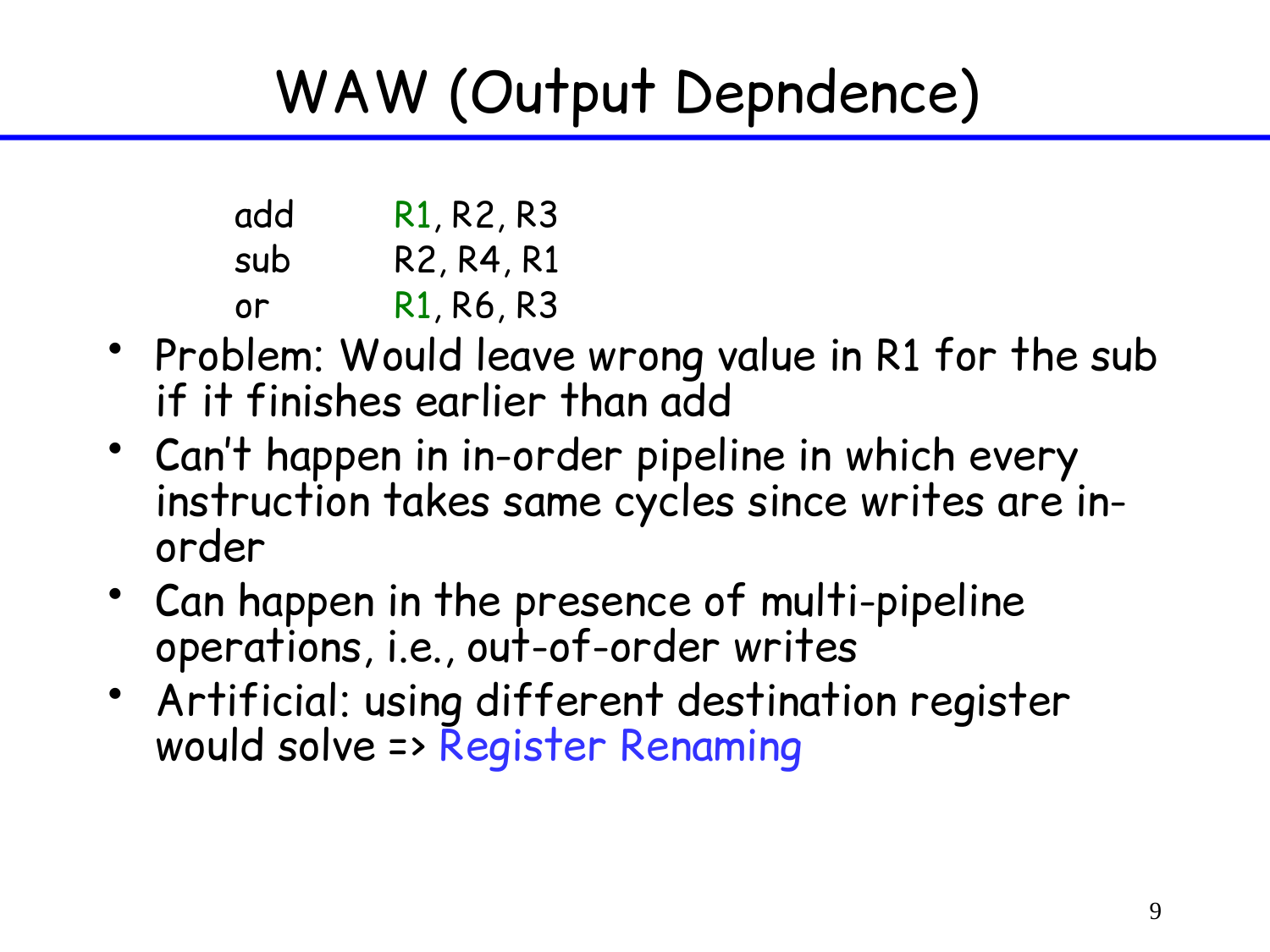

# WAW (Output Depndence)
add	R1, R2, R3
sub	R2, R4, R1
or	R1, R6, R3
Problem: Would leave wrong value in R1 for the sub if it finishes earlier than add
Can’t happen in in-order pipeline in which every instruction takes same cycles since writes are in-order
Can happen in the presence of multi-pipeline operations, i.e., out-of-order writes
Artificial: using different destination register would solve => Register Renaming
9